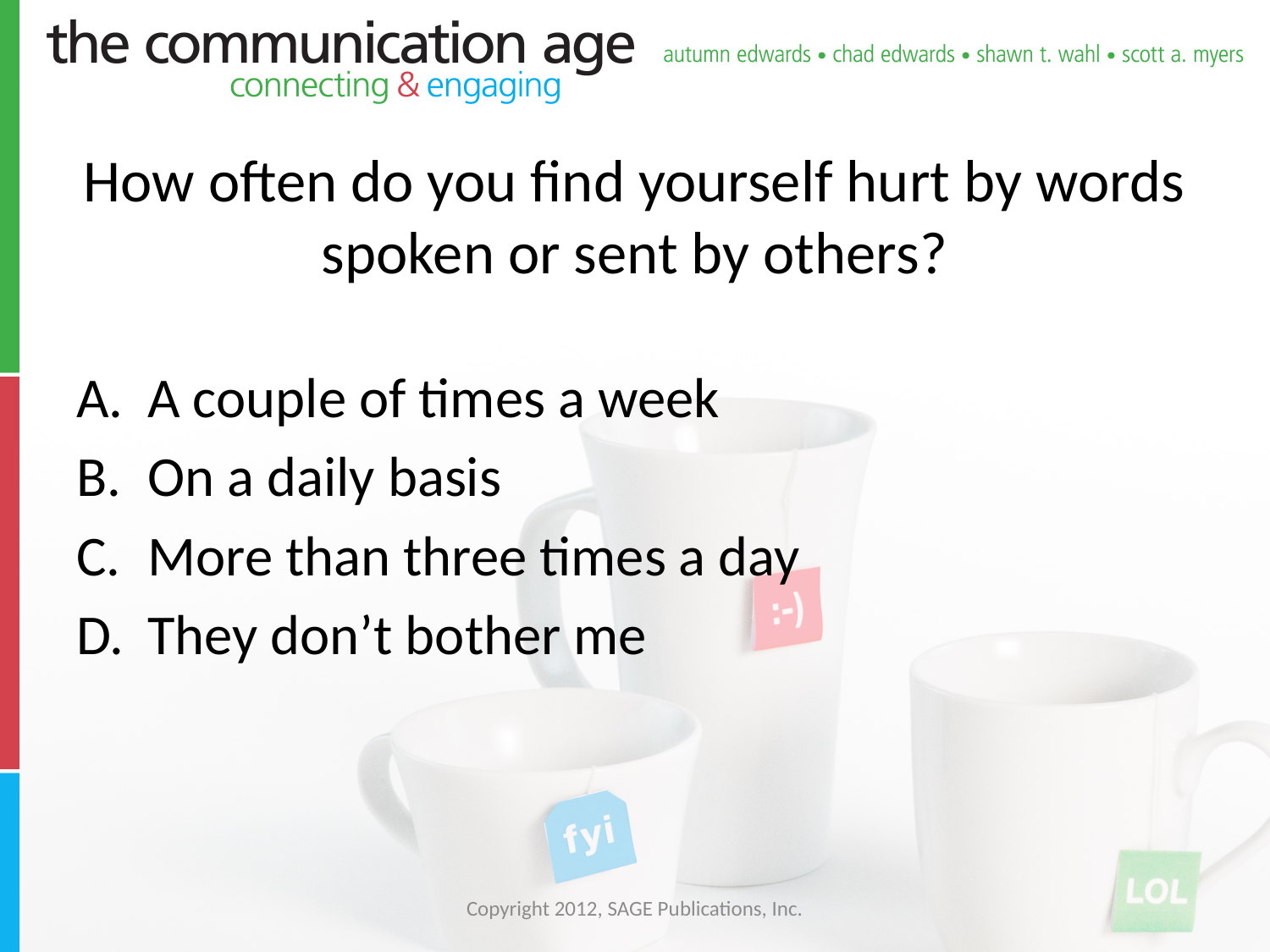

# How often do you find yourself hurt by words spoken or sent by others?
A couple of times a week
On a daily basis
More than three times a day
They don’t bother me

Copyright 2012, SAGE Publications, Inc.